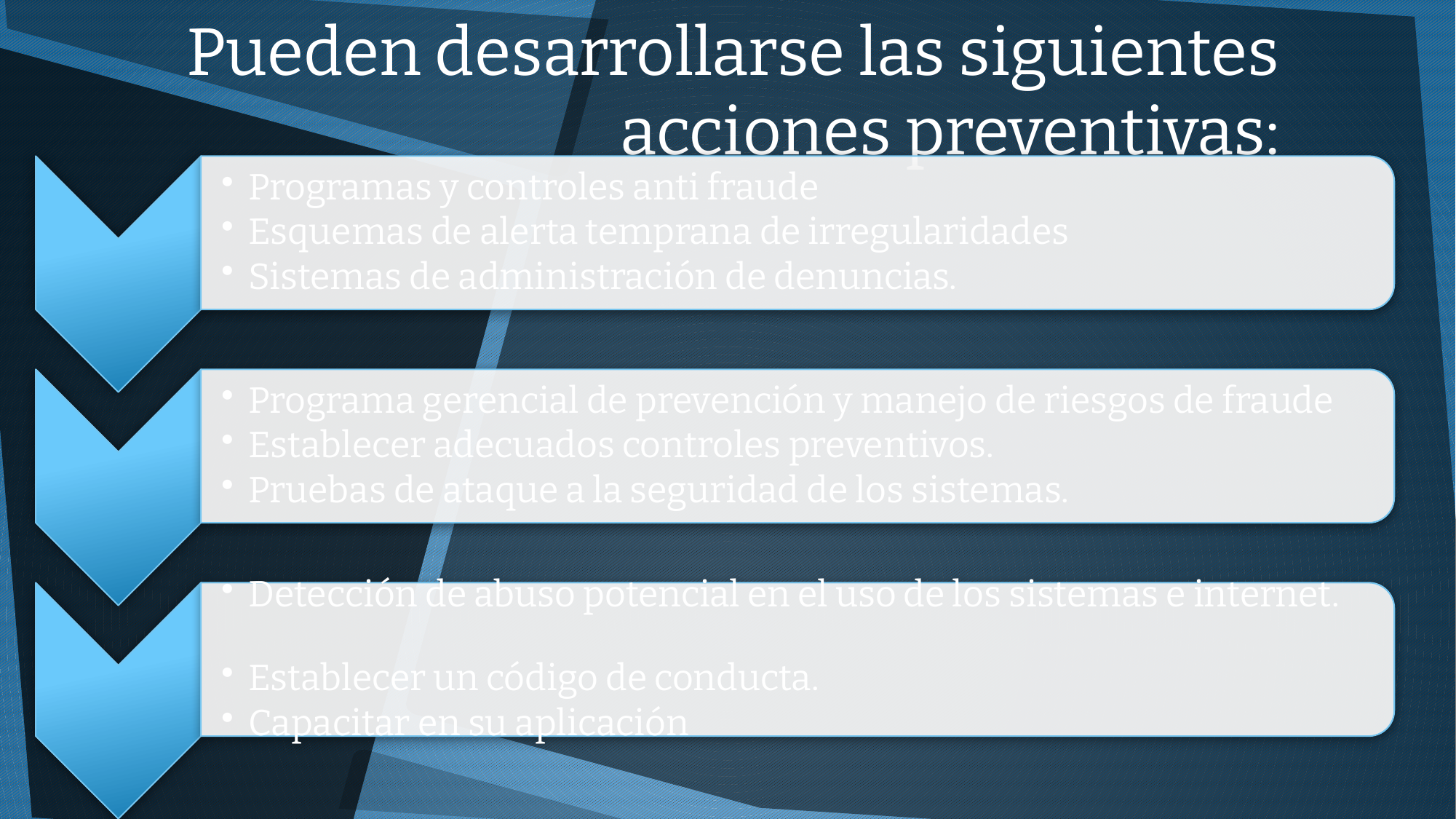

# Pueden desarrollarse las siguientes acciones preventivas:

Programas y controles anti fraude
Esquemas de alerta temprana de irregularidades
Sistemas de administración de denuncias.

Programa gerencial de prevención y manejo de riesgos de fraude
Establecer adecuados controles preventivos.
Pruebas de ataque a la seguridad de los sistemas.

Detección de abuso potencial en el uso de los sistemas e internet.
Establecer un código de conducta.
Capacitar en su aplicación